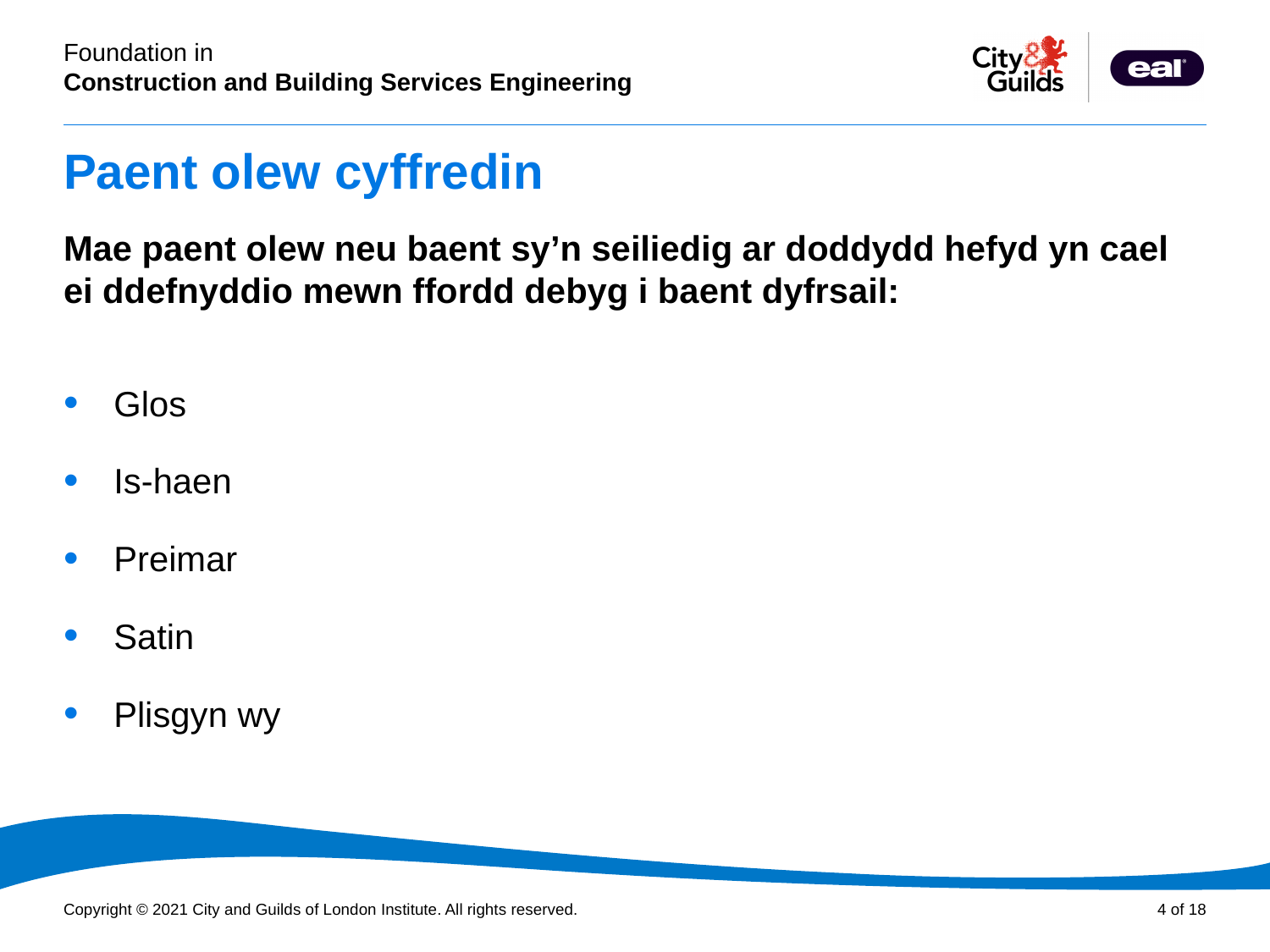

# Paent olew cyffredin
Mae paent olew neu baent sy’n seiliedig ar doddydd hefyd yn cael ei ddefnyddio mewn ffordd debyg i baent dyfrsail:
Glos
Is-haen
Preimar
Satin
Plisgyn wy